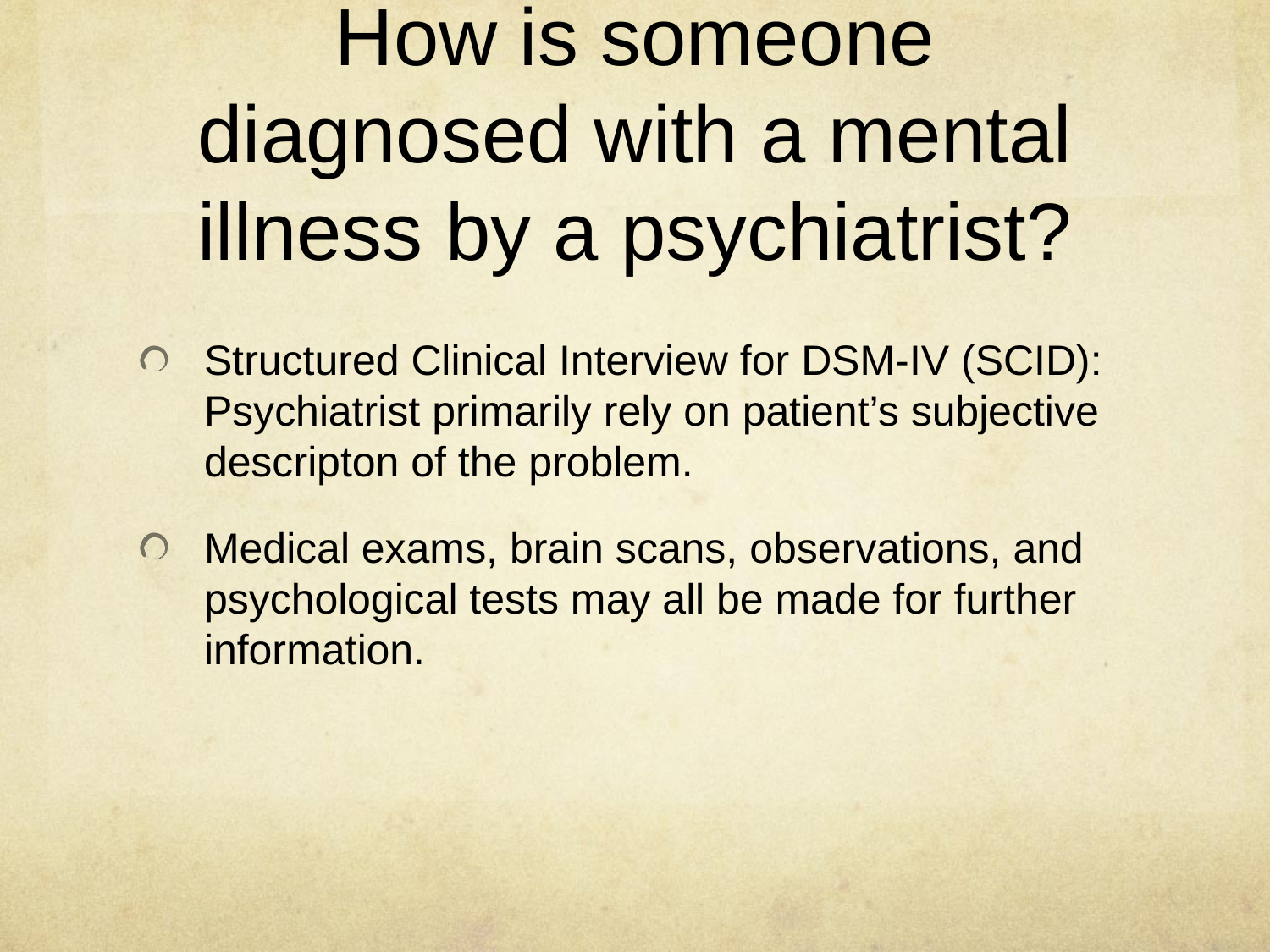

# How is someone diagnosed with a mental illness by a psychiatrist?

Structured Clinical Interview for DSM-IV (SCID): Psychiatrist primarily rely on patient’s subjective descripton of the problem.
Medical exams, brain scans, observations, and psychological tests may all be made for further information.